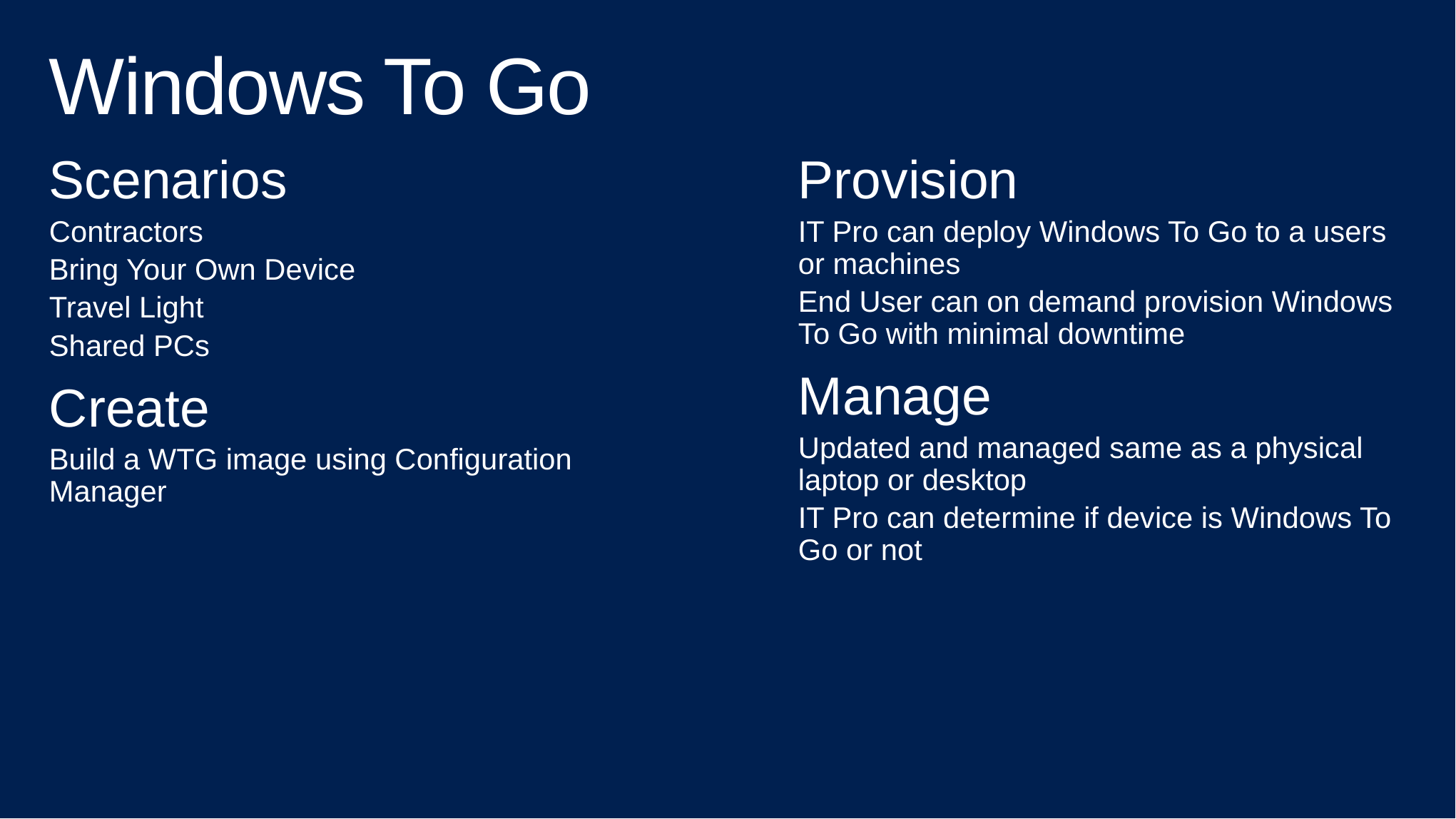

# Windows To Go
Scenarios
Contractors
Bring Your Own Device
Travel Light
Shared PCs
Create
Build a WTG image using Configuration Manager
Provision
IT Pro can deploy Windows To Go to a users or machines
End User can on demand provision Windows To Go with minimal downtime
Manage
Updated and managed same as a physical laptop or desktop
IT Pro can determine if device is Windows To Go or not